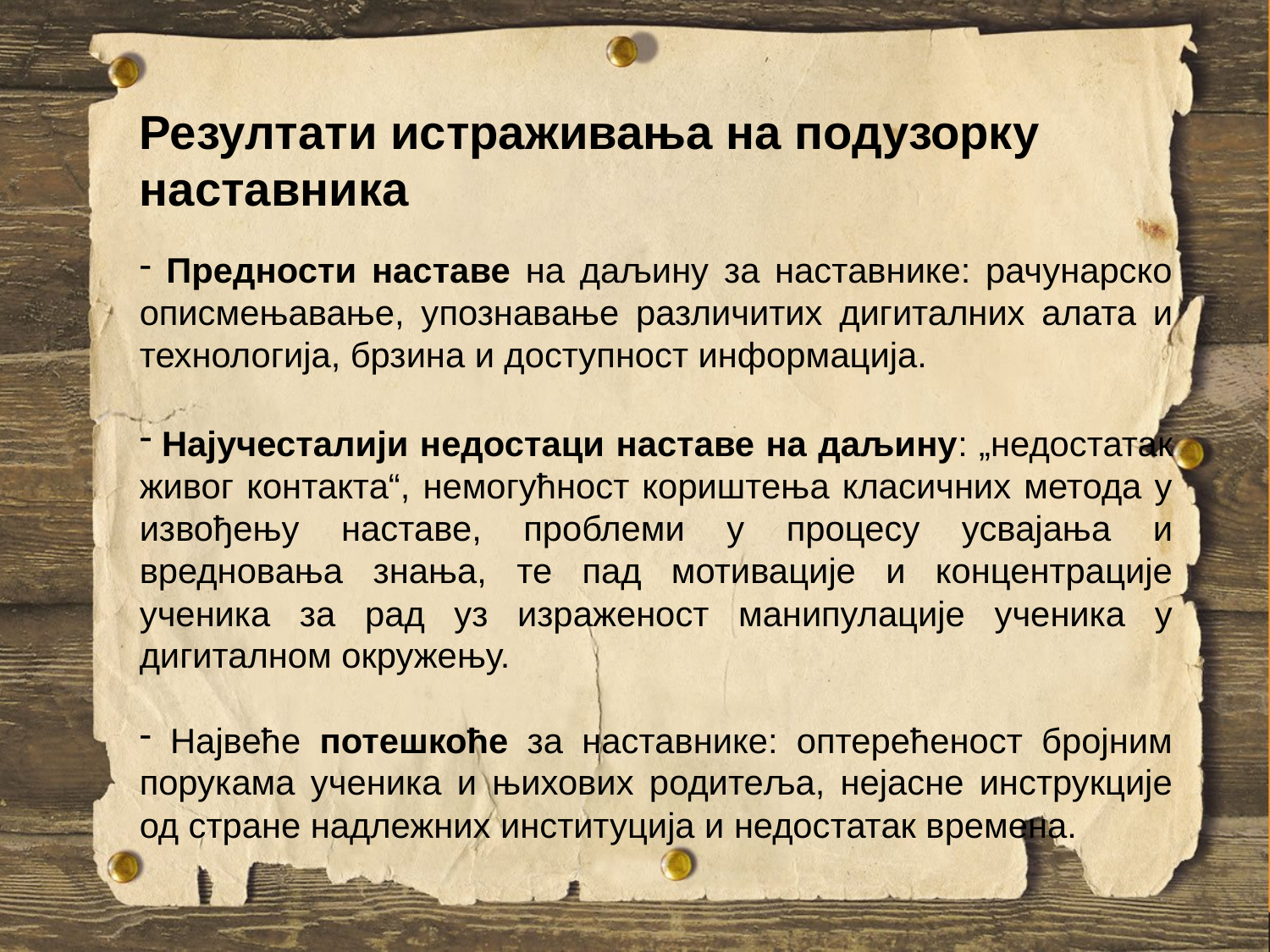

Резултати истраживања на подузорку наставника
 Предности наставе на даљину за наставнике: рачунарско описмењавање, упознавање различитих дигиталних алата и технологија, брзина и доступност информација.

 Најучесталији недостаци наставе на даљину: „недостатак живог контакта“, немогућност кориштења класичних метода у извођењу наставе, проблеми у процесу усвајања и вредновања знања, те пад мотивације и концентрације ученика за рад уз израженост манипулације ученика у дигиталном окружењу.

 Највеће потешкоће за наставнике: оптерећеност бројним порукама ученика и њихових родитеља, нејасне инструкције од стране надлежних институција и недостатак времена.